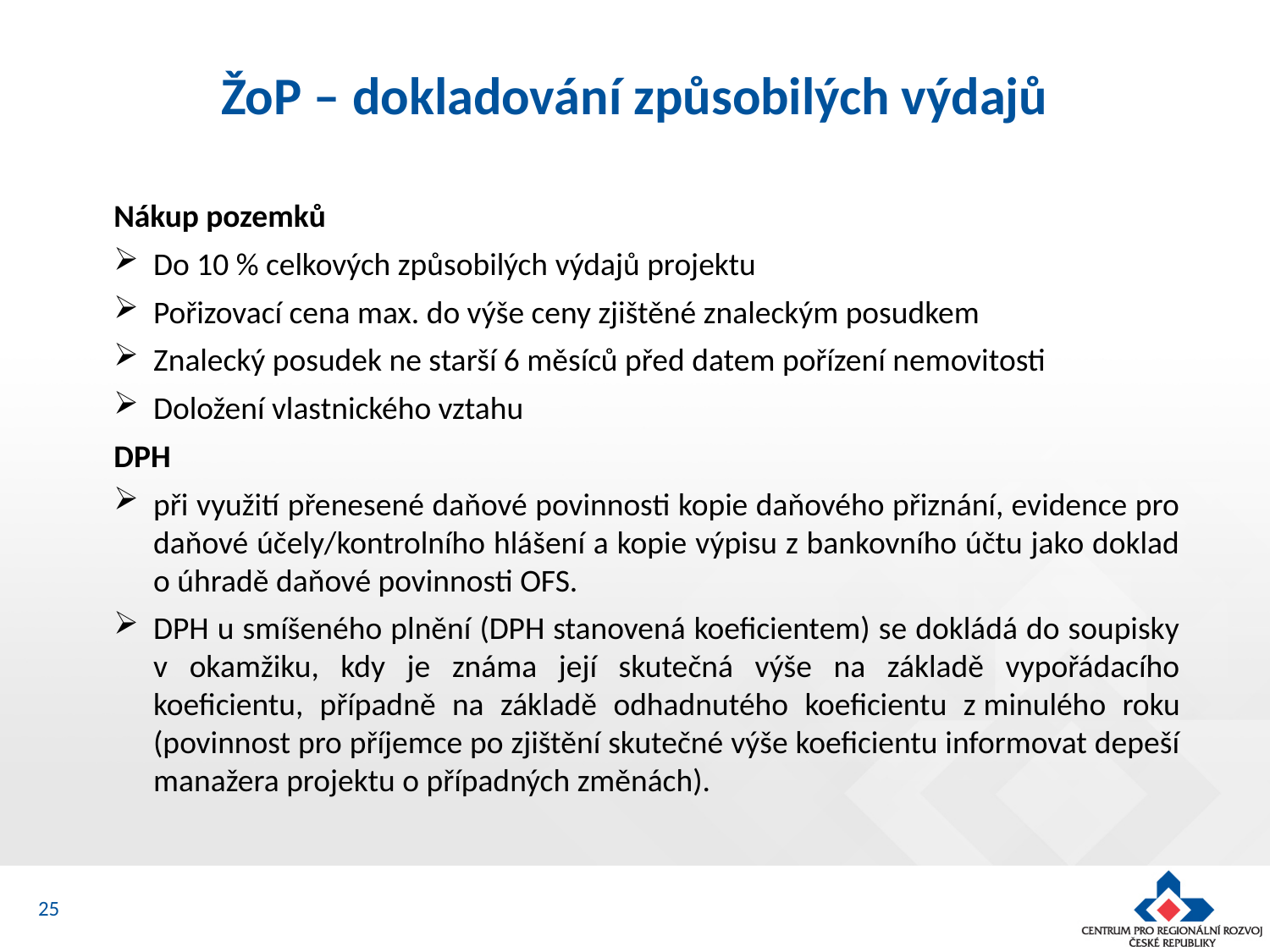

# ŽoP – dokladování způsobilých výdajů

Nákup pozemků
Do 10 % celkových způsobilých výdajů projektu
Pořizovací cena max. do výše ceny zjištěné znaleckým posudkem
Znalecký posudek ne starší 6 měsíců před datem pořízení nemovitosti
Doložení vlastnického vztahu
DPH
při využití přenesené daňové povinnosti kopie daňového přiznání, evidence pro daňové účely/kontrolního hlášení a kopie výpisu z bankovního účtu jako doklad o úhradě daňové povinnosti OFS.
DPH u smíšeného plnění (DPH stanovená koeficientem) se dokládá do soupisky v okamžiku, kdy je známa její skutečná výše na základě vypořádacího koeficientu, případně na základě odhadnutého koeficientu z minulého roku (povinnost pro příjemce po zjištění skutečné výše koeficientu informovat depeší manažera projektu o případných změnách).

25